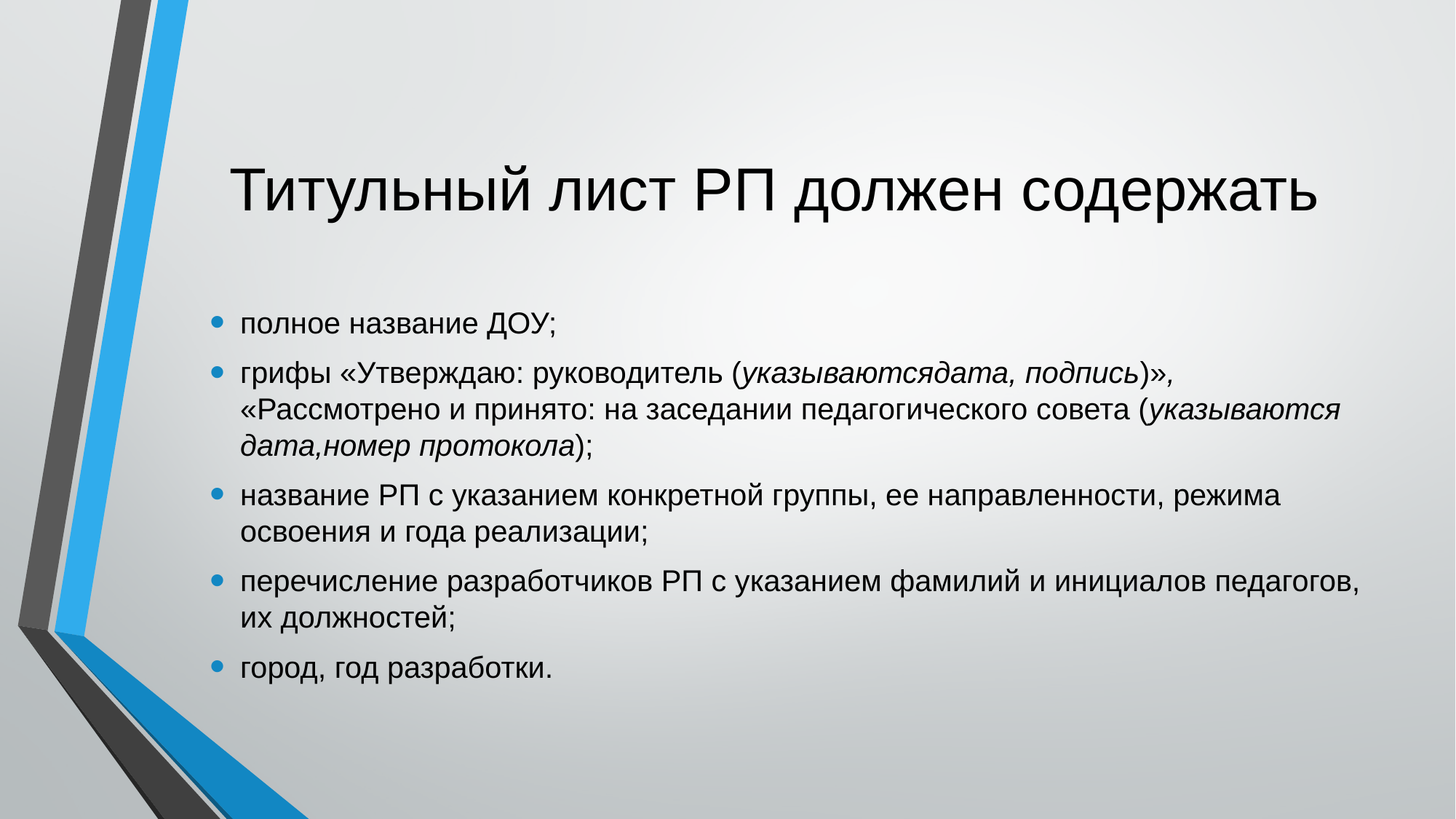

# Титульный лист РП должен содержать

полное название ДОУ;
грифы «Утверждаю: руководитель (указываютсядата, подпись)», «Рассмотрено и принято: на заседании педагогического совета (указываются дата,номер протокола);
название РП с указанием конкретной группы, ее направленности, режима освоения и года реализации;
перечисление разработчиков РП с указанием фамилий и инициалов педагогов, их должностей;
город, год разработки.